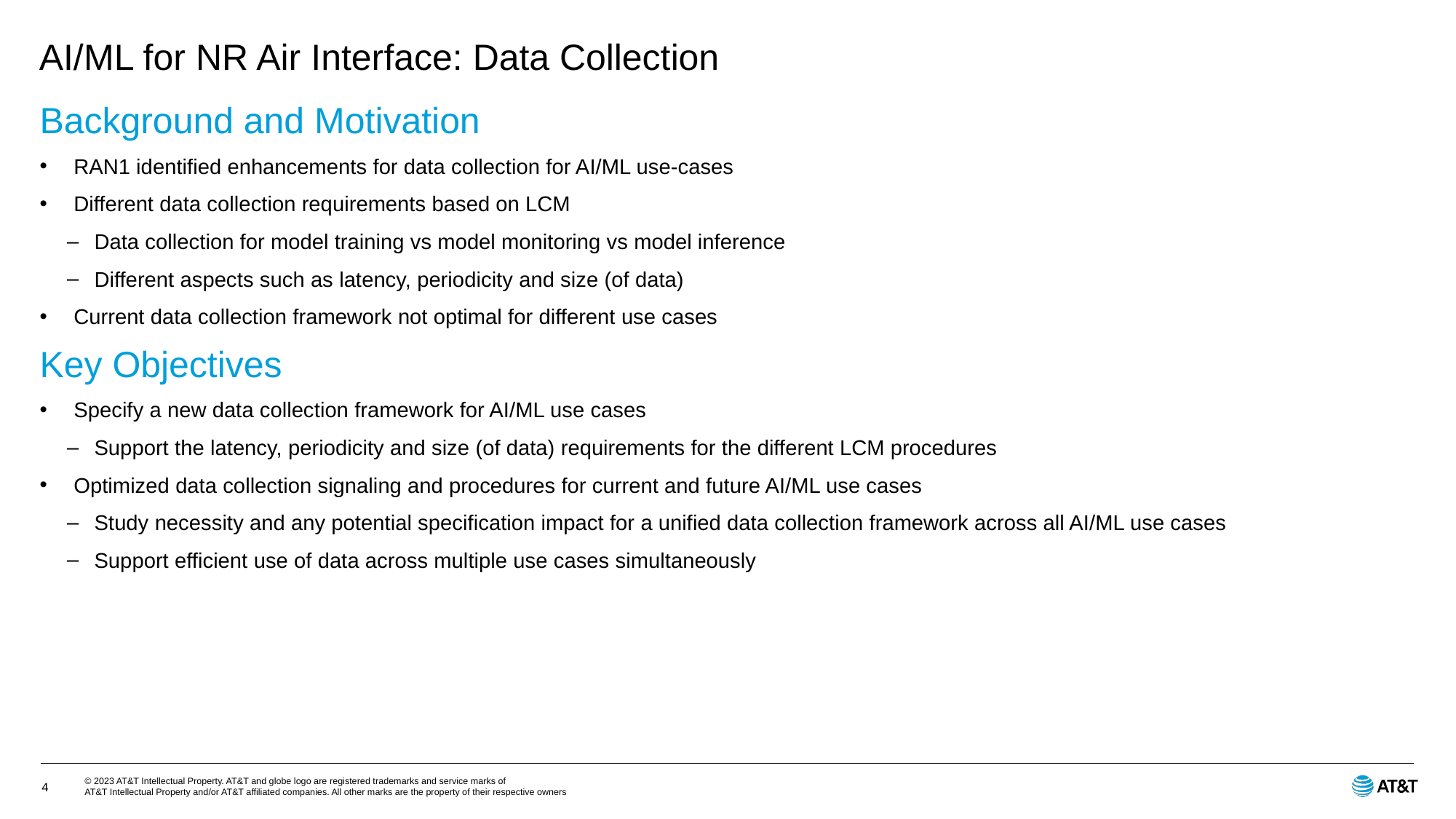

# AI/ML for NR Air Interface: Data Collection
Background and Motivation
RAN1 identified enhancements for data collection for AI/ML use-cases
Different data collection requirements based on LCM
Data collection for model training vs model monitoring vs model inference
Different aspects such as latency, periodicity and size (of data)
Current data collection framework not optimal for different use cases
Key Objectives
Specify a new data collection framework for AI/ML use cases
Support the latency, periodicity and size (of data) requirements for the different LCM procedures
Optimized data collection signaling and procedures for current and future AI/ML use cases
Study necessity and any potential specification impact for a unified data collection framework across all AI/ML use cases
Support efficient use of data across multiple use cases simultaneously

4
© 2023 AT&T Intellectual Property. AT&T and globe logo are registered trademarks and service marks of
AT&T Intellectual Property and/or AT&T affiliated companies. All other marks are the property of their respective owners